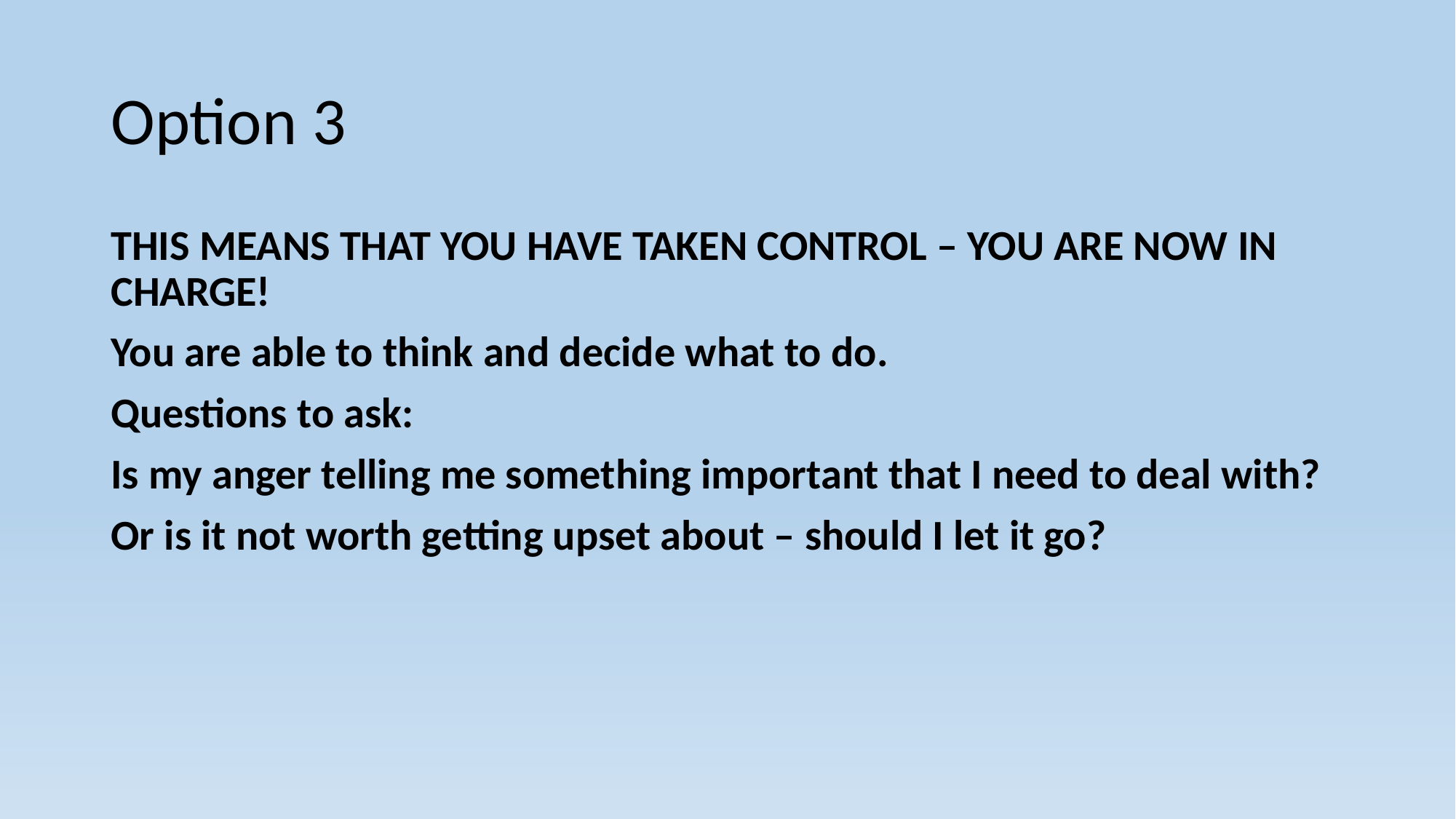

# Option 3
THIS MEANS THAT YOU HAVE TAKEN CONTROL – YOU ARE NOW IN CHARGE!
You are able to think and decide what to do.
Questions to ask:
Is my anger telling me something important that I need to deal with?
Or is it not worth getting upset about – should I let it go?